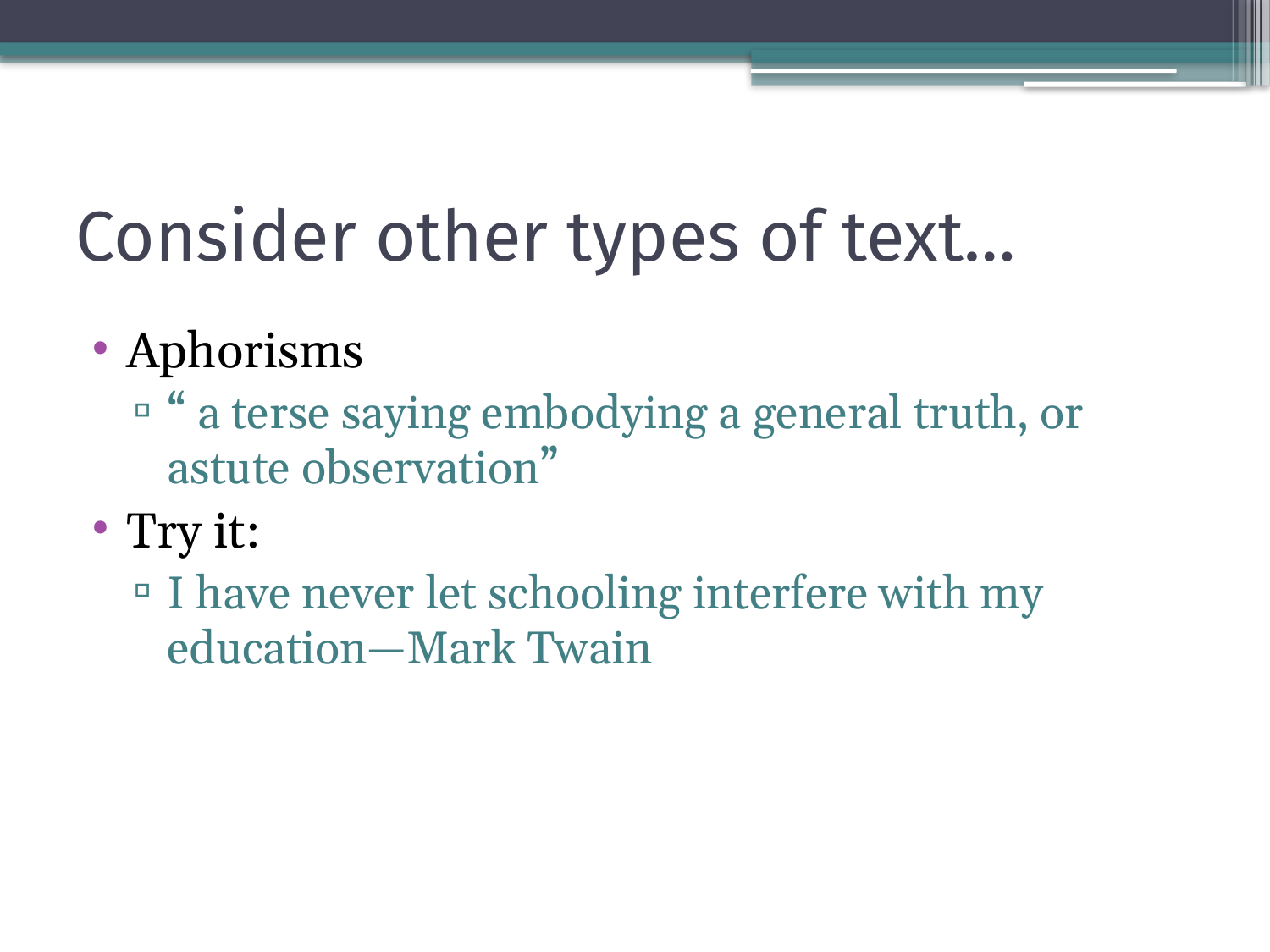

# Consider other types of text…
Aphorisms
“ a terse saying embodying a general truth, or astute observation”
Try it:
I have never let schooling interfere with my education—Mark Twain